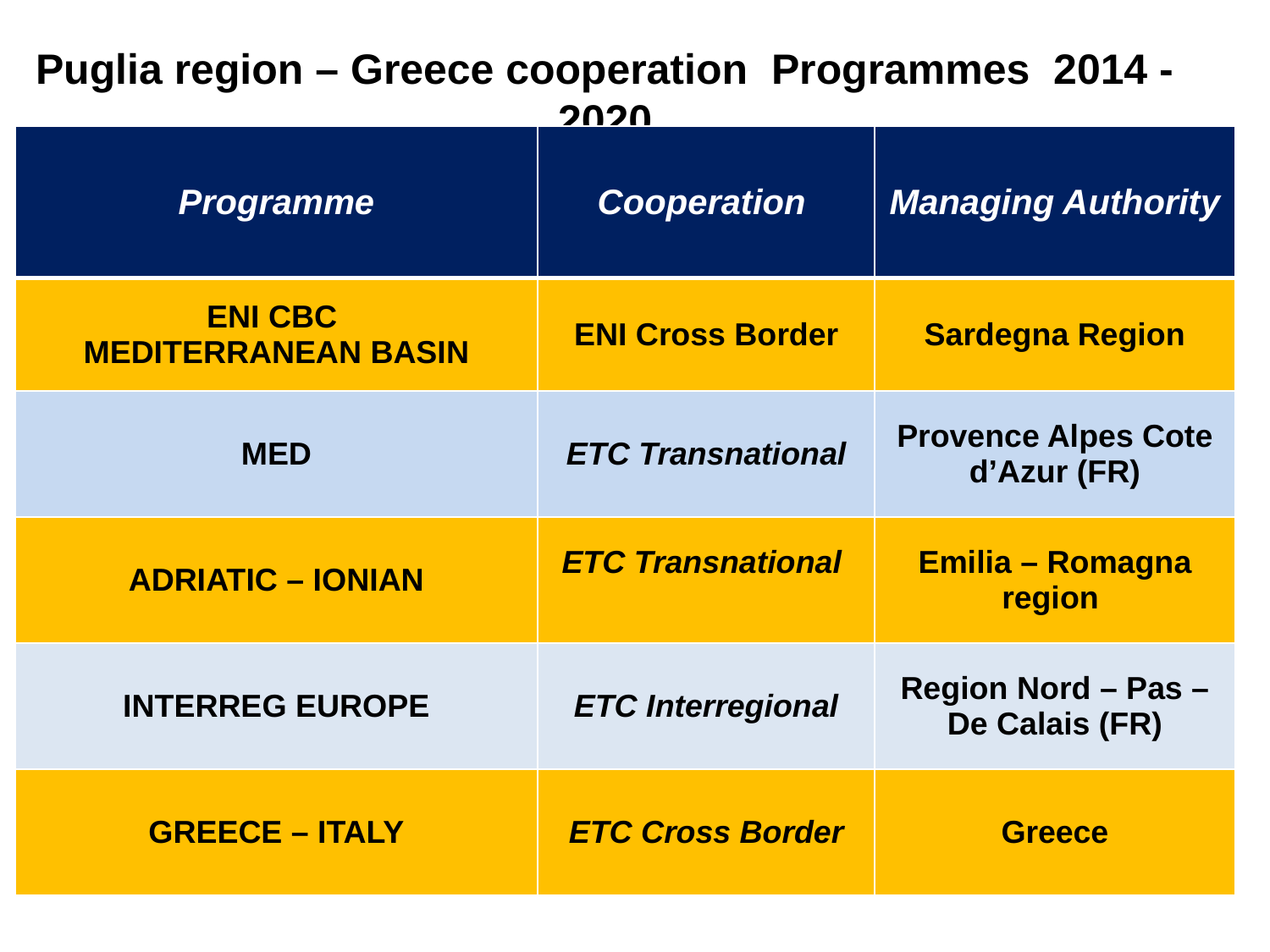

Puglia region – Greece cooperation  Programmes  2014 - 2020
| Programme | Cooperation | Managing Authority |
| --- | --- | --- |
| ENI CBC MEDITERRANEAN BASIN | ENI Cross Border | Sardegna Region |
| MED | ETC Transnational | Provence Alpes Cote d’Azur (FR) |
| ADRIATIC – IONIAN | ETC Transnational | Emilia – Romagna region |
| INTERREG EUROPE | ETC Interregional | Region Nord – Pas – De Calais (FR) |
| GREECE – ITALY | ETC Cross Border | Greece |